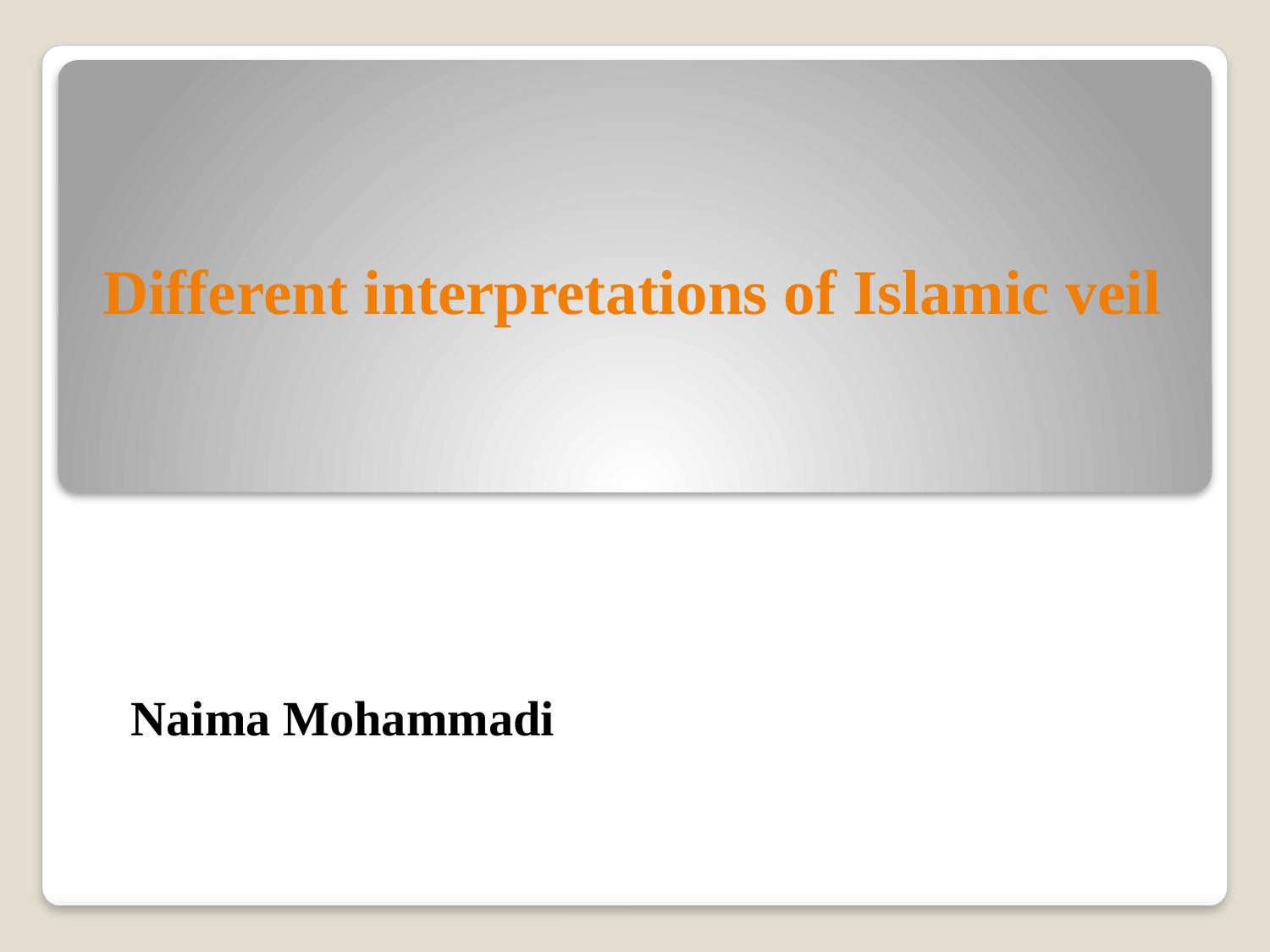

# Different interpretations of Islamic veil
Naima Mohammadi